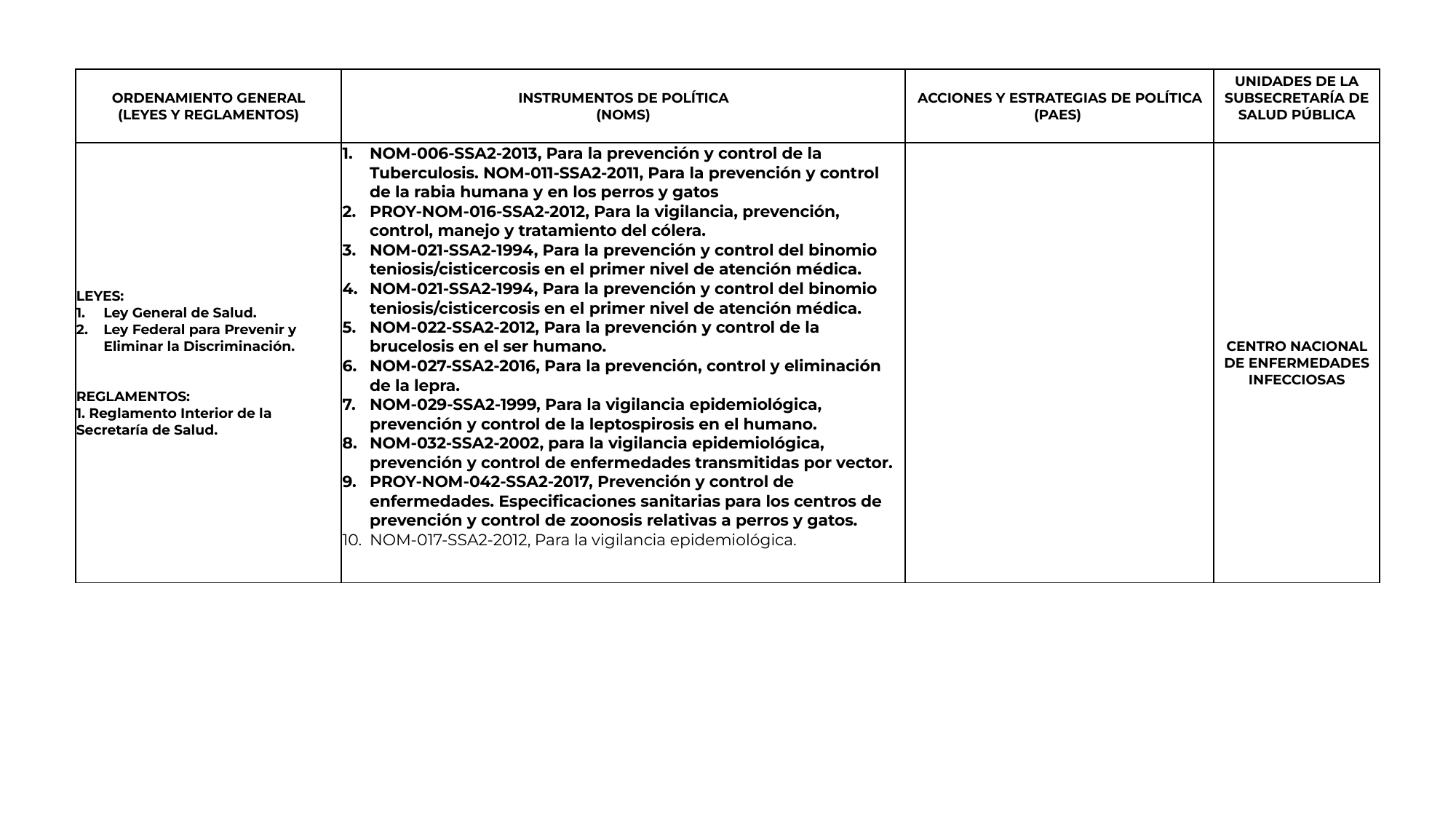

| ORDENAMIENTO GENERAL (LEYES Y REGLAMENTOS) | INSTRUMENTOS DE POLÍTICA (NOMS) | ACCIONES Y ESTRATEGIAS DE POLÍTICA (PAES) | UNIDADES DE LA SUBSECRETARÍA DE SALUD PÚBLICA |
| --- | --- | --- | --- |
| LEYES: Ley General de Salud. Ley Federal para Prevenir y Eliminar la Discriminación. REGLAMENTOS: 1. Reglamento Interior de la Secretaría de Salud. | NOM-006-SSA2-2013, Para la prevención y control de la Tuberculosis. NOM-011-SSA2-2011, Para la prevención y control de la rabia humana y en los perros y gatos PROY-NOM-016-SSA2-2012, Para la vigilancia, prevención, control, manejo y tratamiento del cólera. NOM-021-SSA2-1994, Para la prevención y control del binomio teniosis/cisticercosis en el primer nivel de atención médica. NOM-021-SSA2-1994, Para la prevención y control del binomio teniosis/cisticercosis en el primer nivel de atención médica. NOM-022-SSA2-2012, Para la prevención y control de la brucelosis en el ser humano. NOM-027-SSA2-2016, Para la prevención, control y eliminación de la lepra. NOM-029-SSA2-1999, Para la vigilancia epidemiológica, prevención y control de la leptospirosis en el humano. NOM-032-SSA2-2002, para la vigilancia epidemiológica, prevención y control de enfermedades transmitidas por vector. PROY-NOM-042-SSA2-2017, Prevención y control de enfermedades. Especificaciones sanitarias para los centros de prevención y control de zoonosis relativas a perros y gatos. NOM-017-SSA2-2012, Para la vigilancia epidemiológica. |  | CENTRO NACIONAL DE ENFERMEDADES INFECCIOSAS |